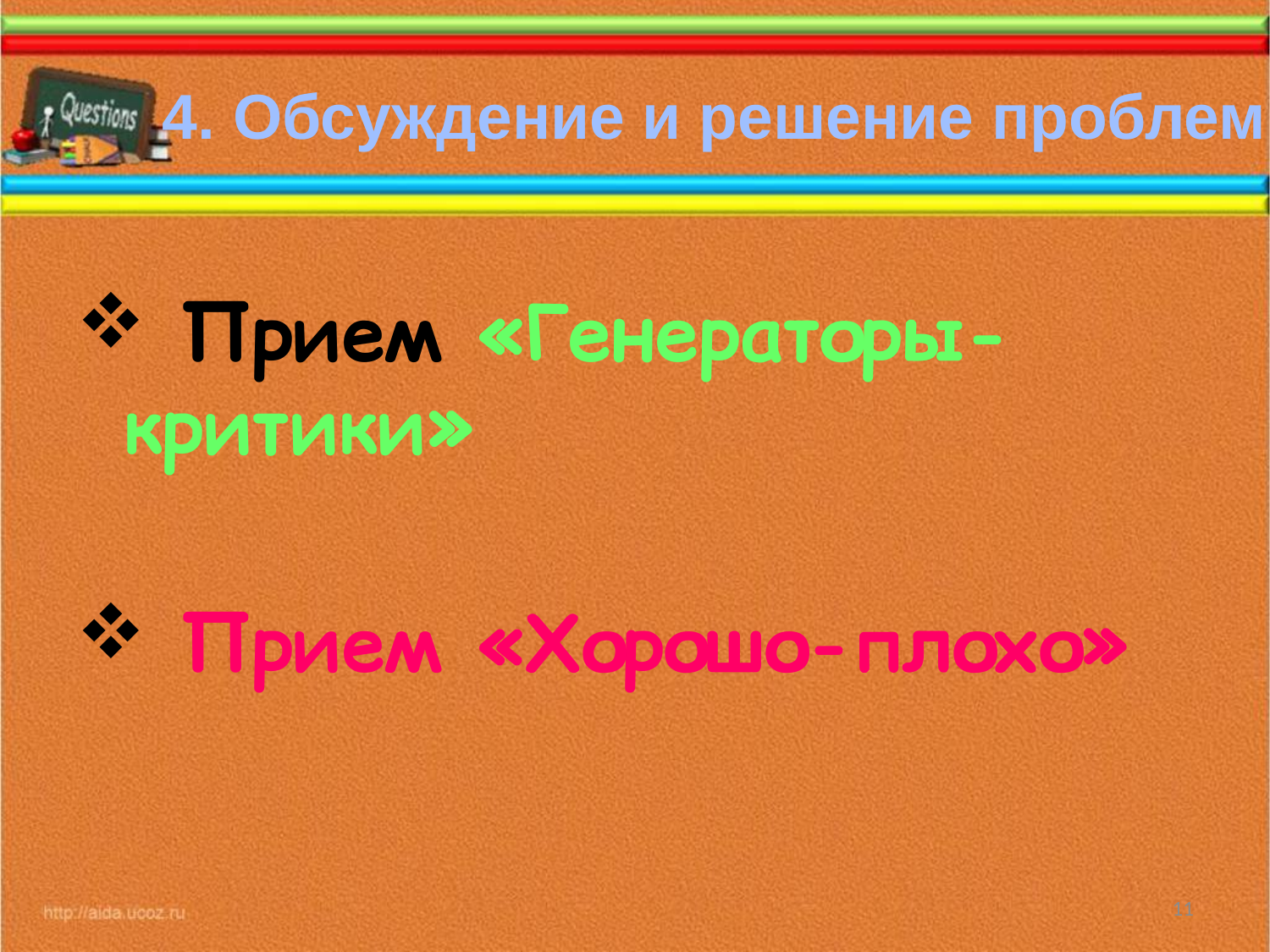

4. Обсуждение и решение проблем

 Прием «Генераторы-критики»

 Прием «Хорошо-плохо»

11